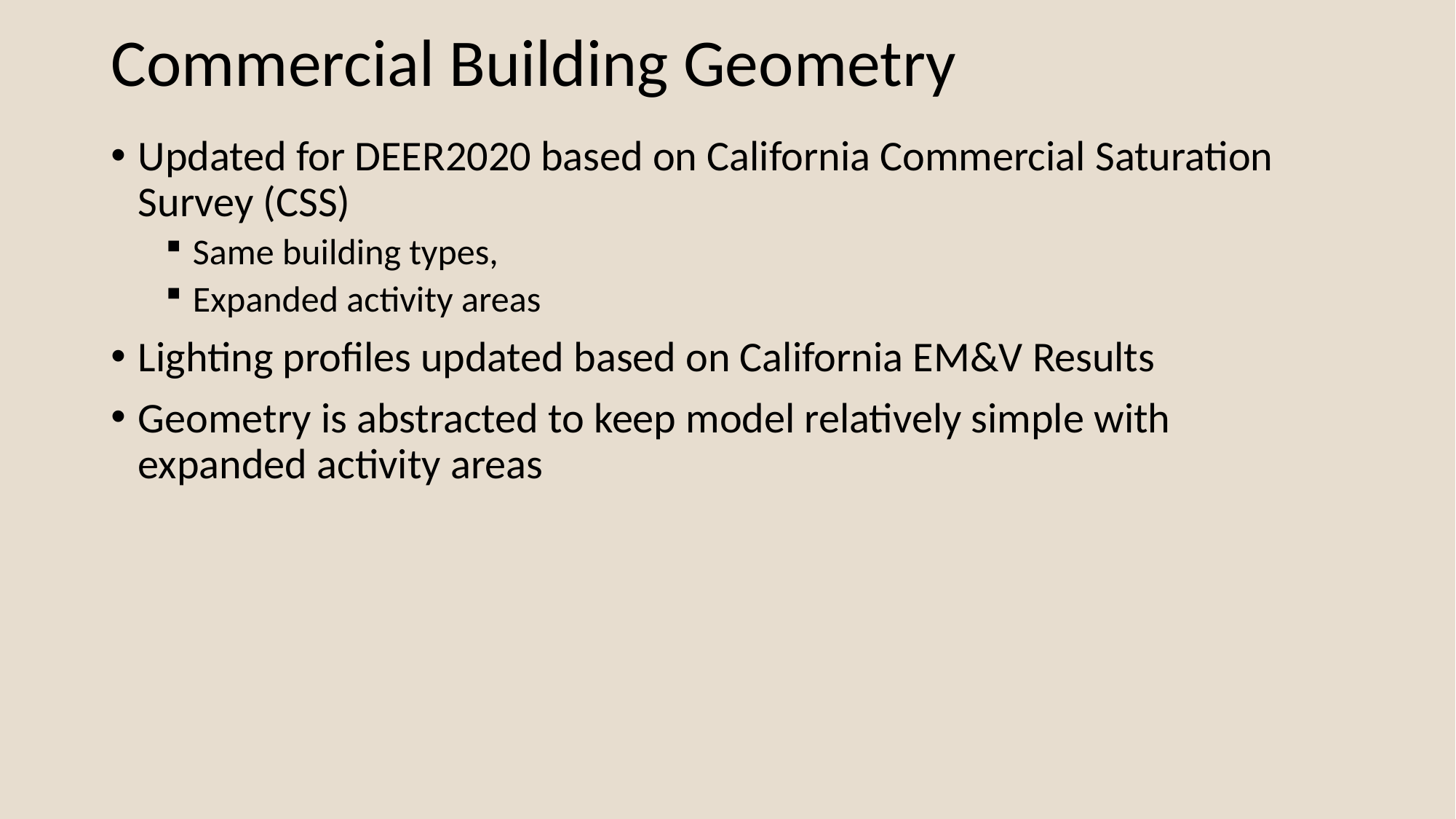

# Commercial Building Geometry
Updated for DEER2020 based on California Commercial Saturation Survey (CSS)
Same building types,
Expanded activity areas
Lighting profiles updated based on California EM&V Results
Geometry is abstracted to keep model relatively simple with expanded activity areas